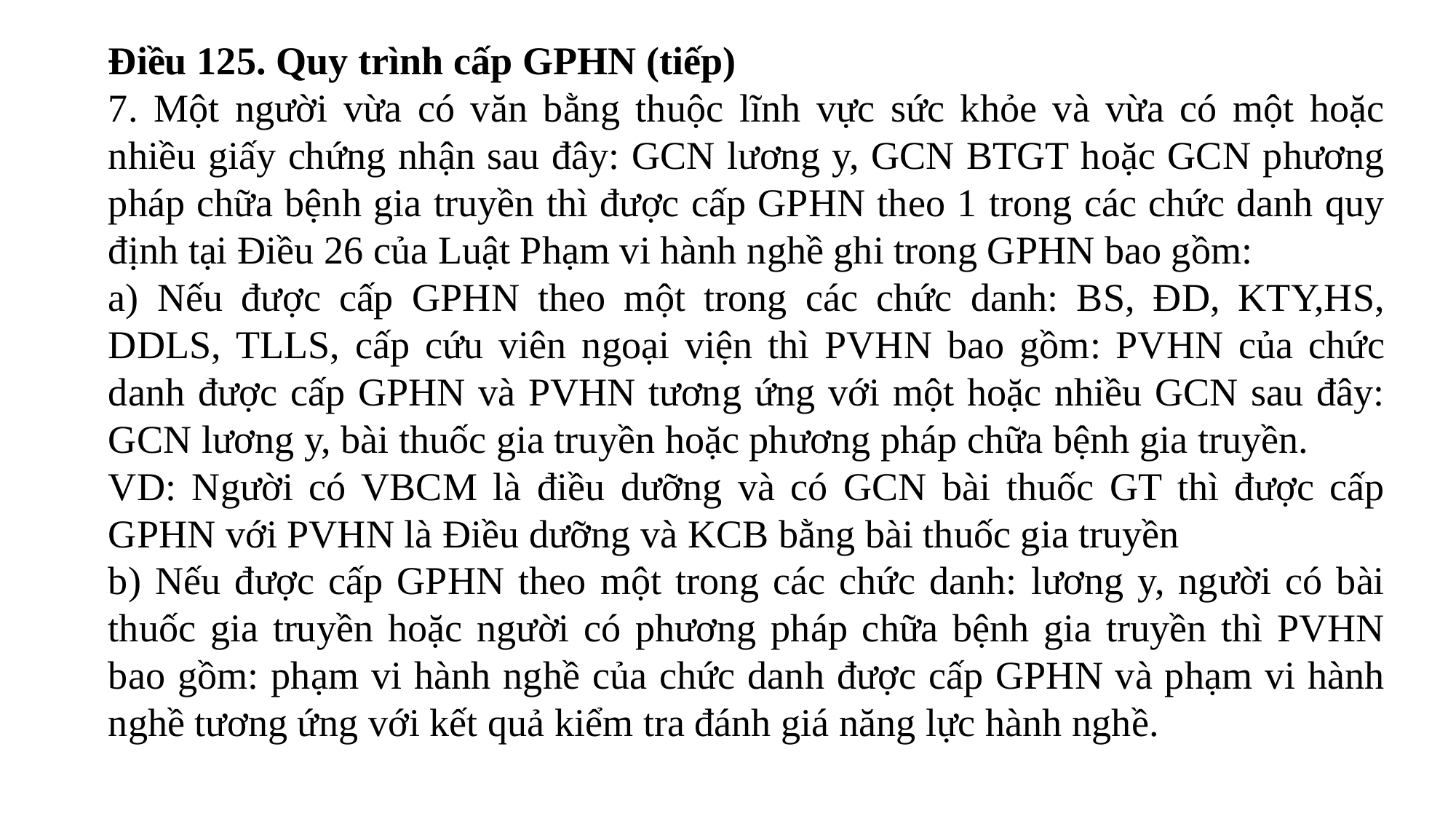

Điều 125. Quy trình cấp GPHN (tiếp)
7. Một người vừa có văn bằng thuộc lĩnh vực sức khỏe và vừa có một hoặc nhiều giấy chứng nhận sau đây: GCN lương y, GCN BTGT hoặc GCN phương pháp chữa bệnh gia truyền thì được cấp GPHN theo 1 trong các chức danh quy định tại Điều 26 của Luật Phạm vi hành nghề ghi trong GPHN bao gồm:
a) Nếu được cấp GPHN theo một trong các chức danh: BS, ĐD, KTY,HS, DDLS, TLLS, cấp cứu viên ngoại viện thì PVHN bao gồm: PVHN của chức danh được cấp GPHN và PVHN tương ứng với một hoặc nhiều GCN sau đây: GCN lương y, bài thuốc gia truyền hoặc phương pháp chữa bệnh gia truyền.
VD: Người có VBCM là điều dưỡng và có GCN bài thuốc GT thì được cấp GPHN với PVHN là Điều dưỡng và KCB bằng bài thuốc gia truyền
b) Nếu được cấp GPHN theo một trong các chức danh: lương y, người có bài thuốc gia truyền hoặc người có phương pháp chữa bệnh gia truyền thì PVHN bao gồm: phạm vi hành nghề của chức danh được cấp GPHN và phạm vi hành nghề tương ứng với kết quả kiểm tra đánh giá năng lực hành nghề.